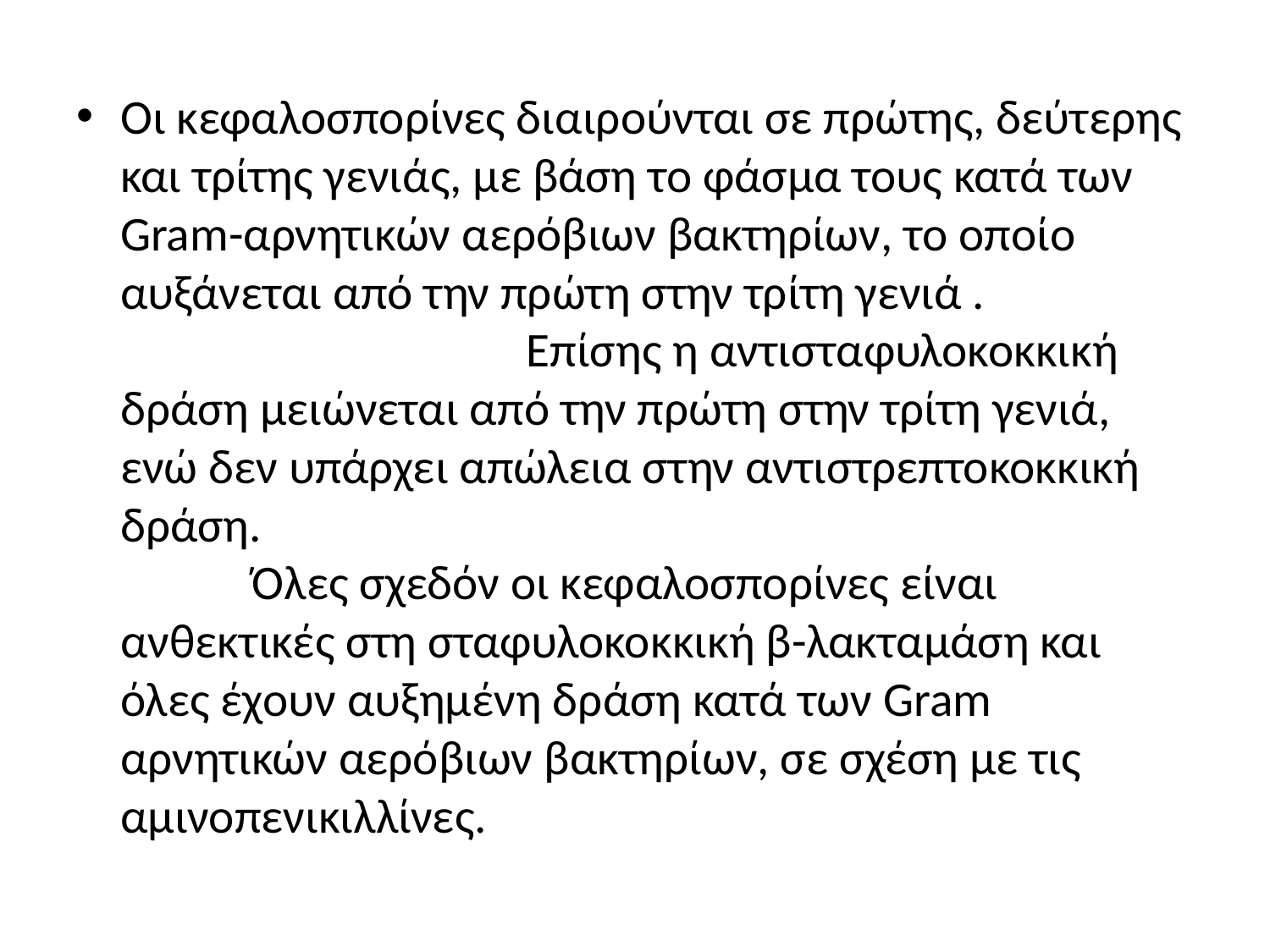

Οι κεφαλοσπορίνες διαιρούνται σε πρώτης, δεύτερης και τρίτης γενιάς, με βάση το φάσμα τους κατά των Gram-αρνητικών αερόβιων βακτηρίων, το οποίο αυξάνεται από την πρώτη στην τρίτη γενιά .                                                        Επίσης η αντισταφυλοκοκκική δράση μειώνεται από την πρώτη στην τρίτη γενιά, ενώ δεν υπάρχει απώλεια στην αντιστρεπτοκοκκική δράση.                                                                                                 Όλες σχεδόν οι κεφαλοσπορίνες είναι ανθεκτικές στη σταφυλοκοκκική β-λακταμάση και όλες έχουν αυξημένη δράση κατά των Gram αρνητικών αερόβιων βακτηρίων, σε σχέση με τις αμινοπενικιλλίνες.